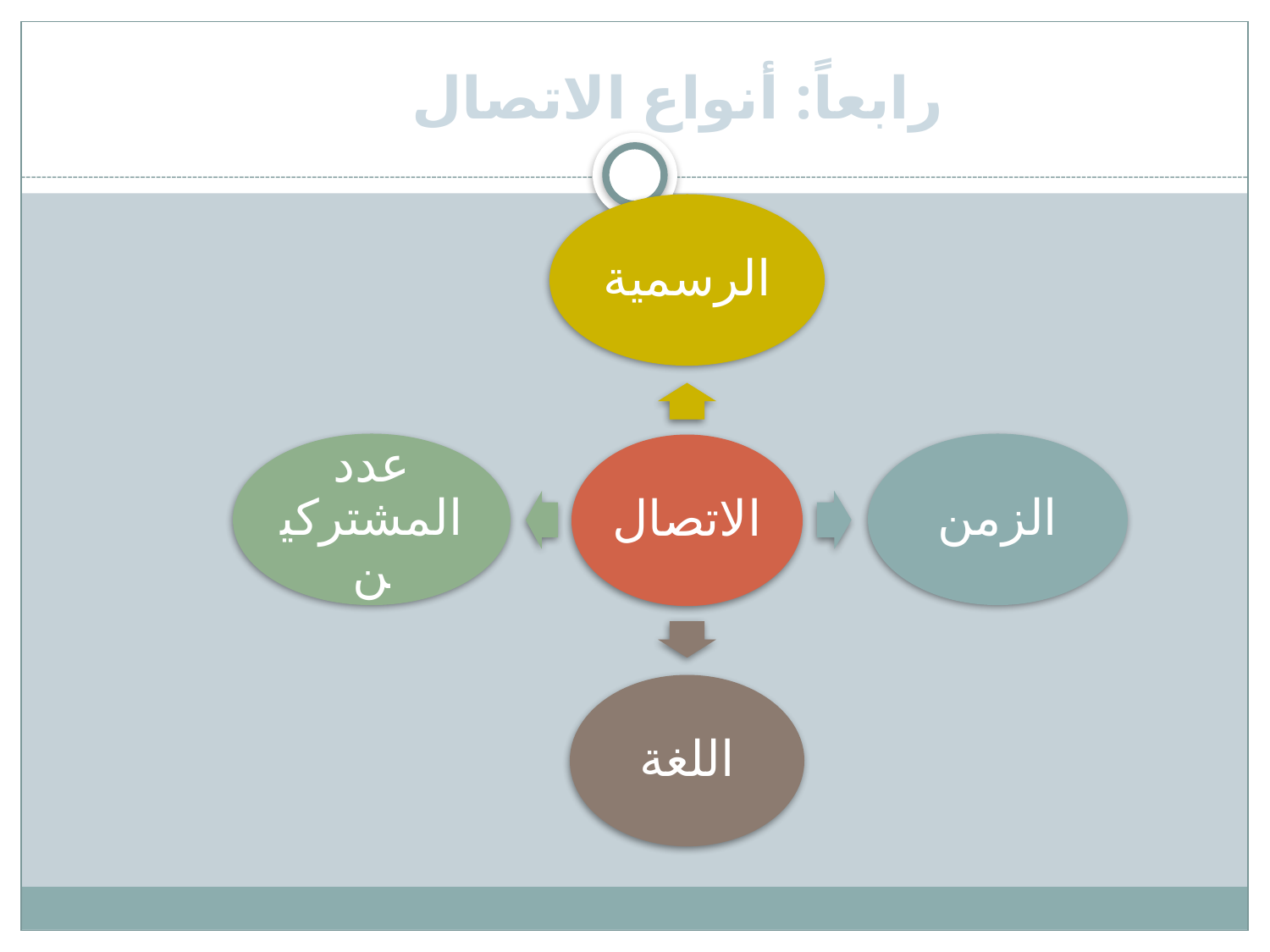

# رابعاً: أنواع الاتصال
الاتصال

الرسمية

الزمن

اللغة

عدد المشتركين